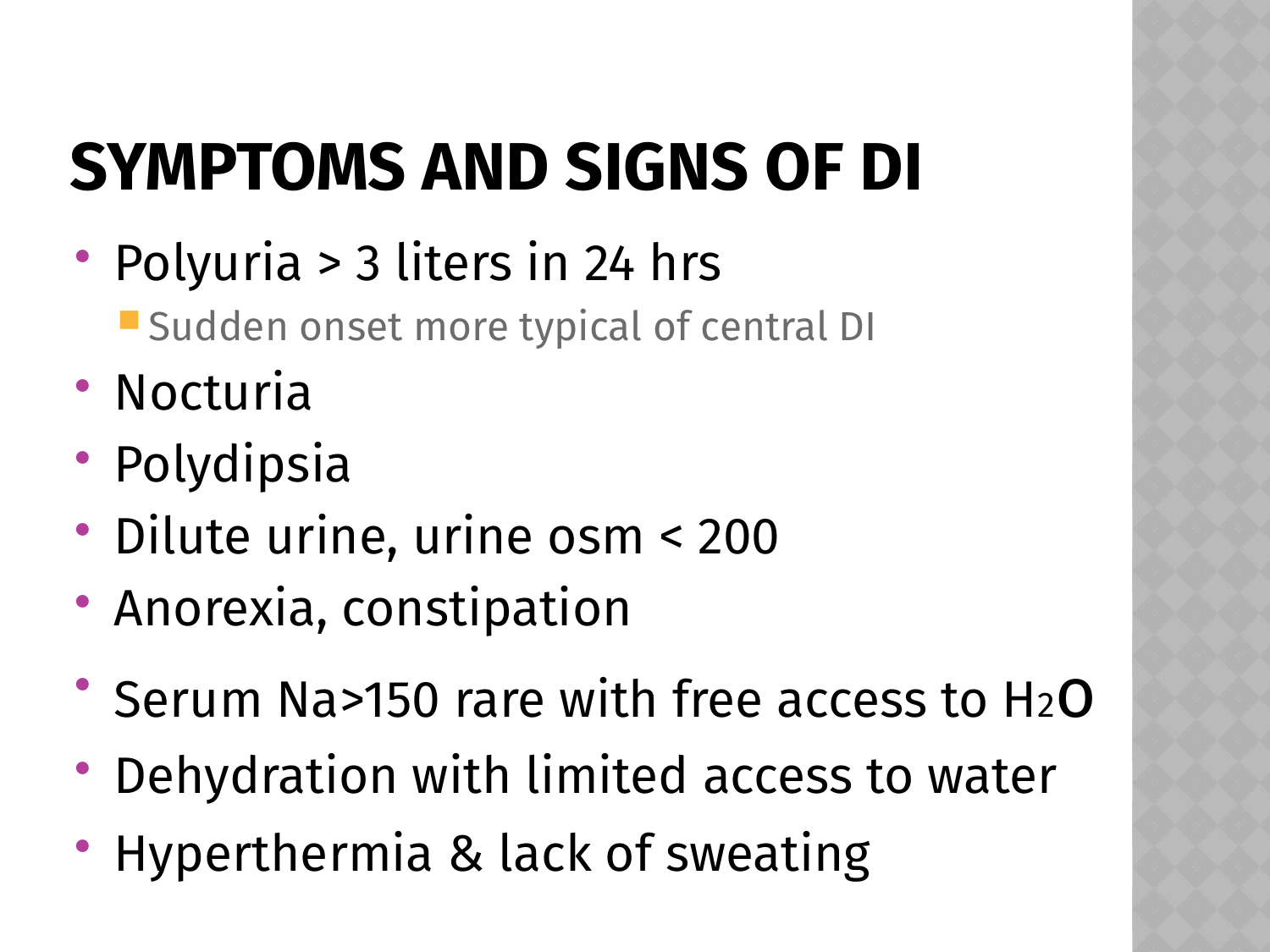

# Symptoms and signs of DI
Polyuria > 3 liters in 24 hrs
Sudden onset more typical of central DI
Nocturia
Polydipsia
Dilute urine, urine osm < 200
Anorexia, constipation
Serum Na>150 rare with free access to H2o
Dehydration with limited access to water
Hyperthermia & lack of sweating